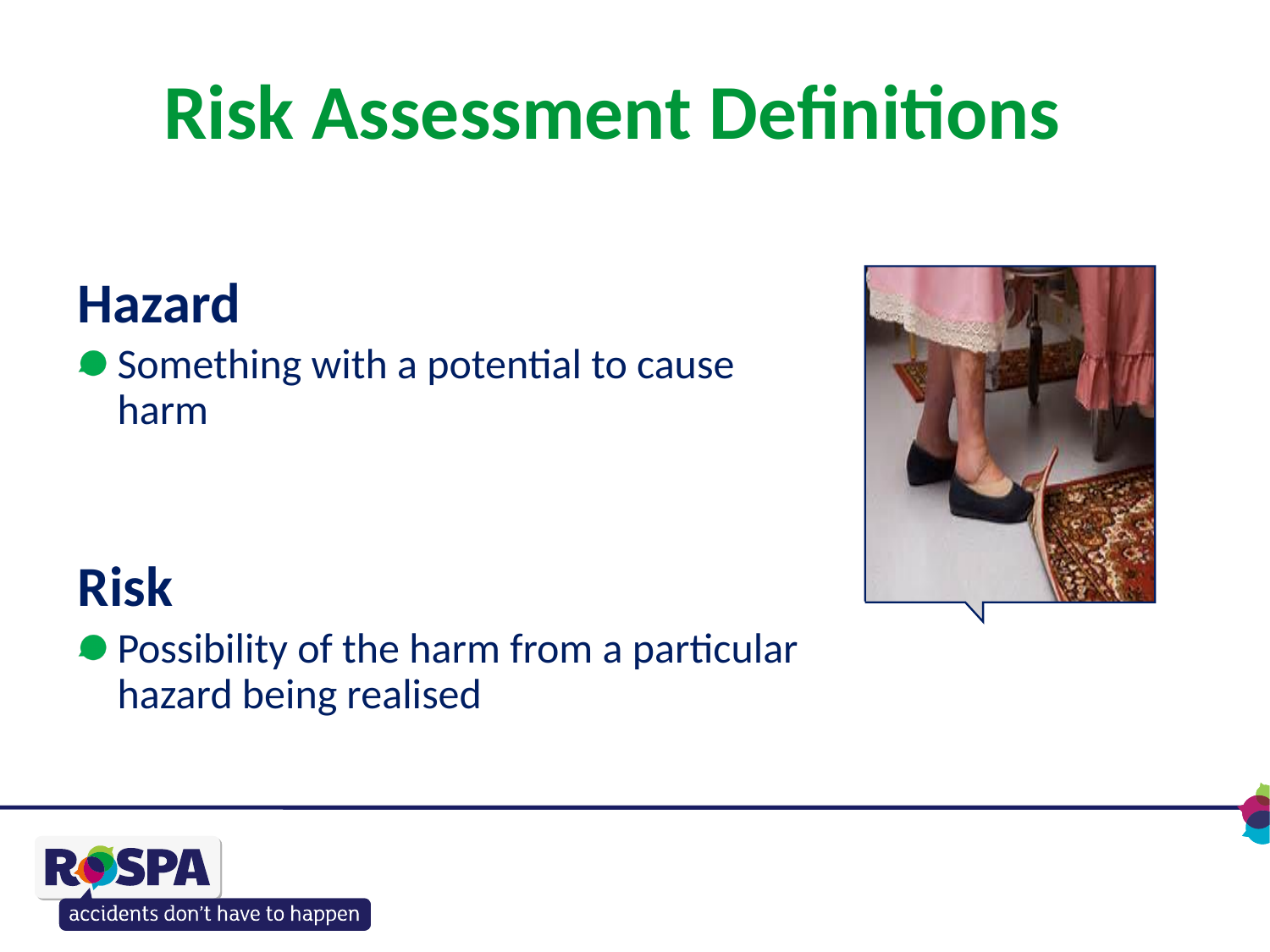

# Risk Assessment Definitions
Hazard
Something with a potential to cause harm

Risk
Possibility of the harm from a particular hazard being realised